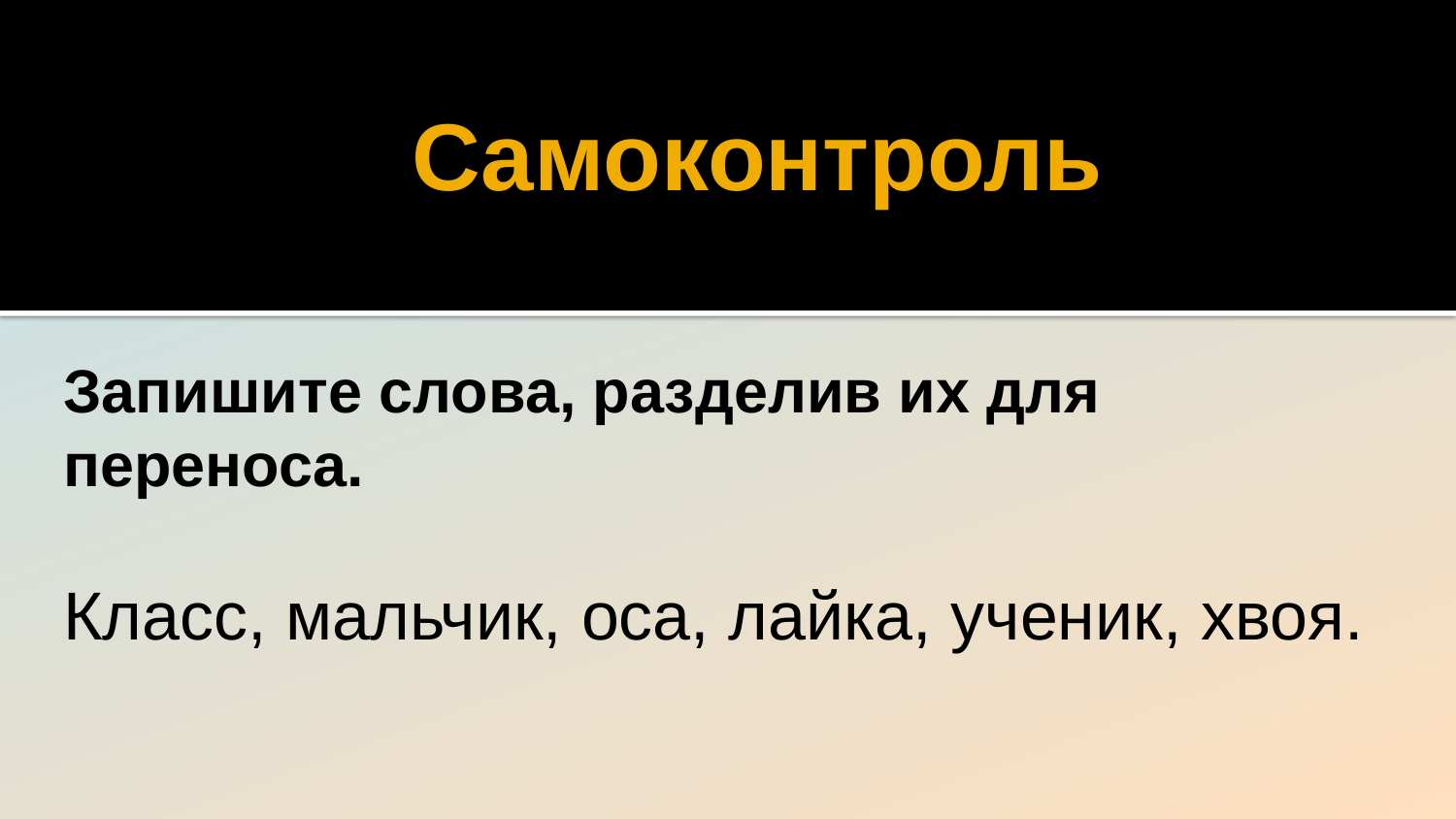

# Самоконтроль
Запишите слова, разделив их для переноса.

Класс, мальчик, оса, лайка, ученик, хвоя.